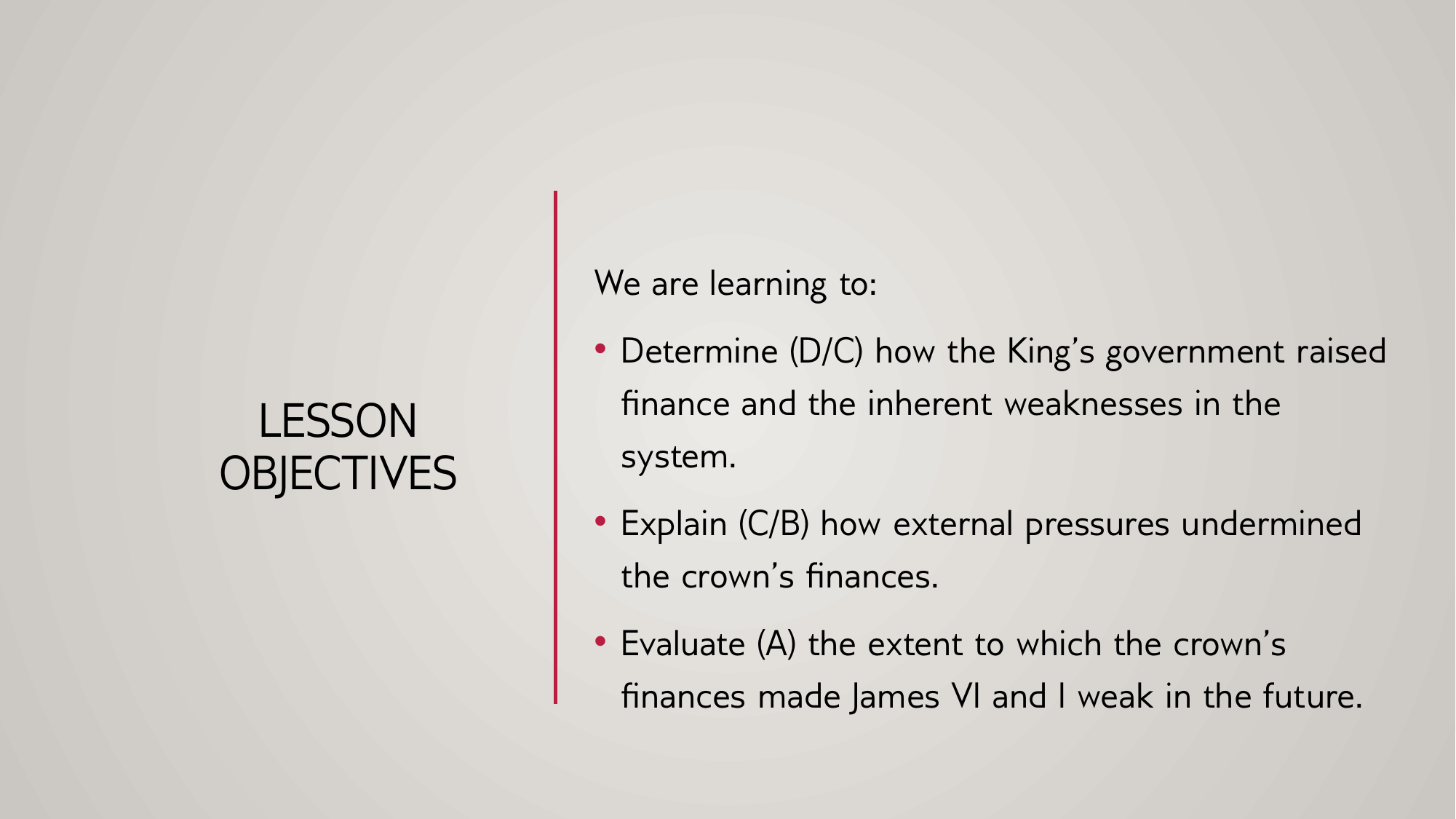

# Lesson Objectives
We are learning to:
Determine (D/C) how the King’s government raised finance and the inherent weaknesses in the system.
Explain (C/B) how external pressures undermined the crown’s finances.
Evaluate (A) the extent to which the crown’s finances made James VI and I weak in the future.